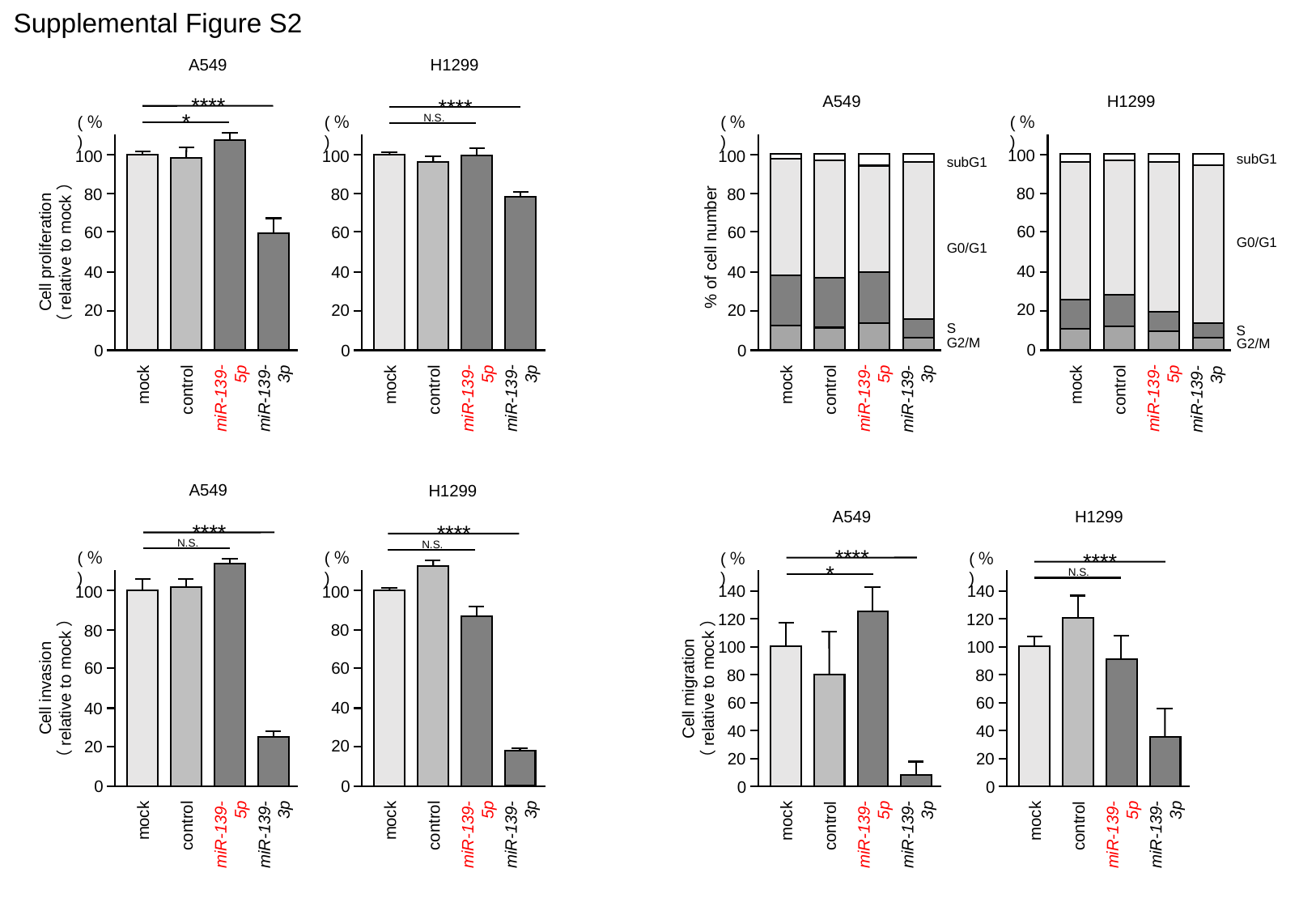

Supplemental Figure S2
A549
****
*
(％)

100

80
60
Cell proliferation
（relative to mock）

40
20
0
mock
control
miR-139-5p
miR-139-3p
H1299
****
N.S.
(％)
100

80

60
40
20
0
mock
control
miR-139-5p
miR-139-3p
A549
(％)
100
subG1

80
60
% of cell number
G0/G1
40
20
S
G2/M
0
mock
control
miR-139-5p
miR-139-3p
H1299
(％)
100
subG1

80
60
G0/G1
40
20
S
G2/M
0
mock
control
miR-139-5p
miR-139-3p
A549
****
N.S.
(％)

100

80
60
Cell invasion
（relative to mock）
40
20

0
miR-139-5p
miR-139-3p
mock
control
H1299
****
N.S.
(％)

100

80

60
40
20

0
mock
control
miR-139-5p
miR-139-3p
H1299
****
(％)
N.S.
140
120

100

80

60
40

20
0
miR-139-3p
mock
control
miR-139-5p
A549
****
(％)
*
140
120

100

80
Cell migration
（relative to mock）

60
40
20
0

miR-139-5p
miR-139-3p
mock
control